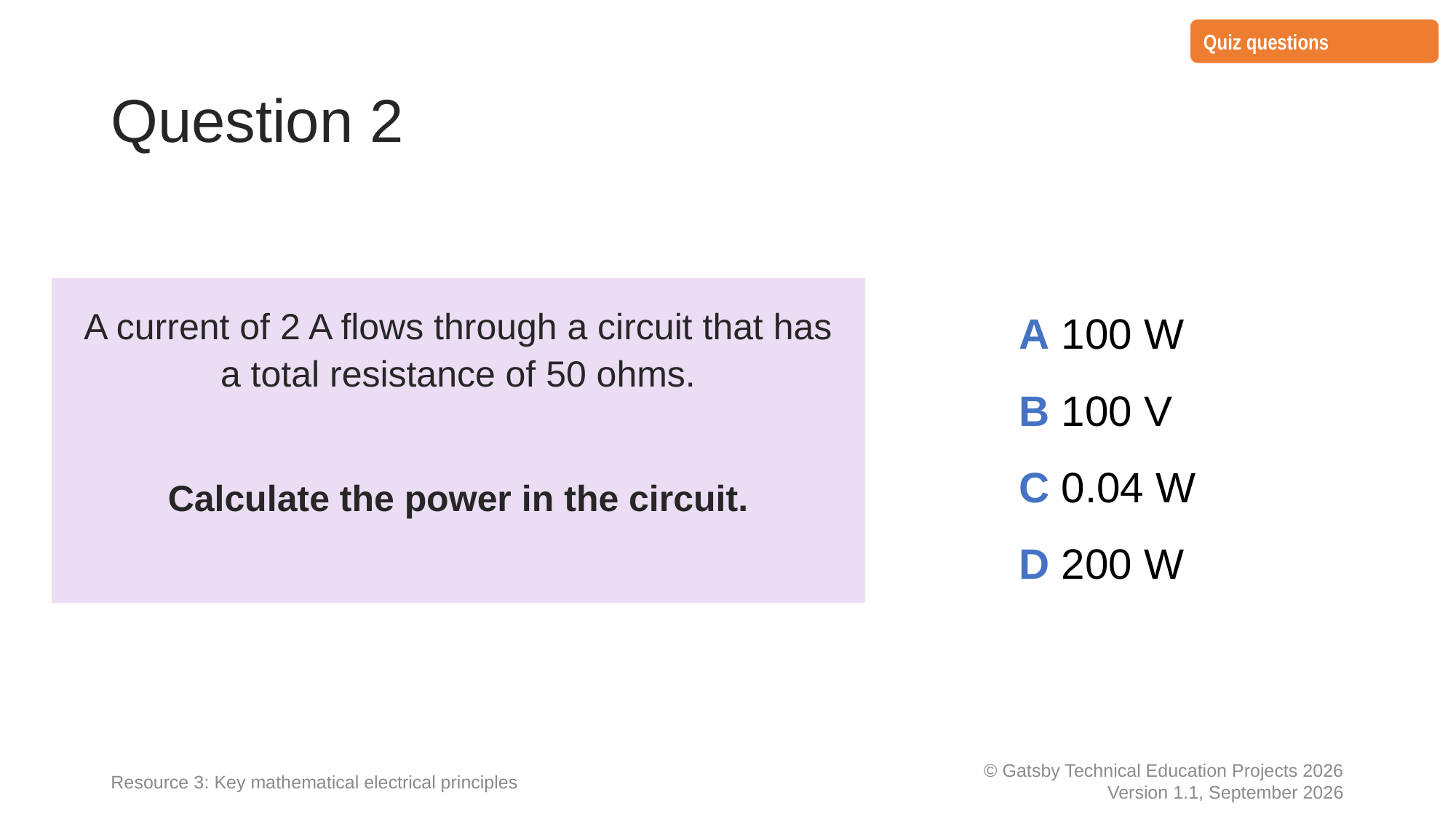

Quiz questions
# Question 2
A current of 2 A flows through a circuit that has a total resistance of 50 ohms.

Calculate the power in the circuit.

A 100 W
B 100 V
C 0.04 W
D 200 W
Resource 3: Key mathematical electrical principles